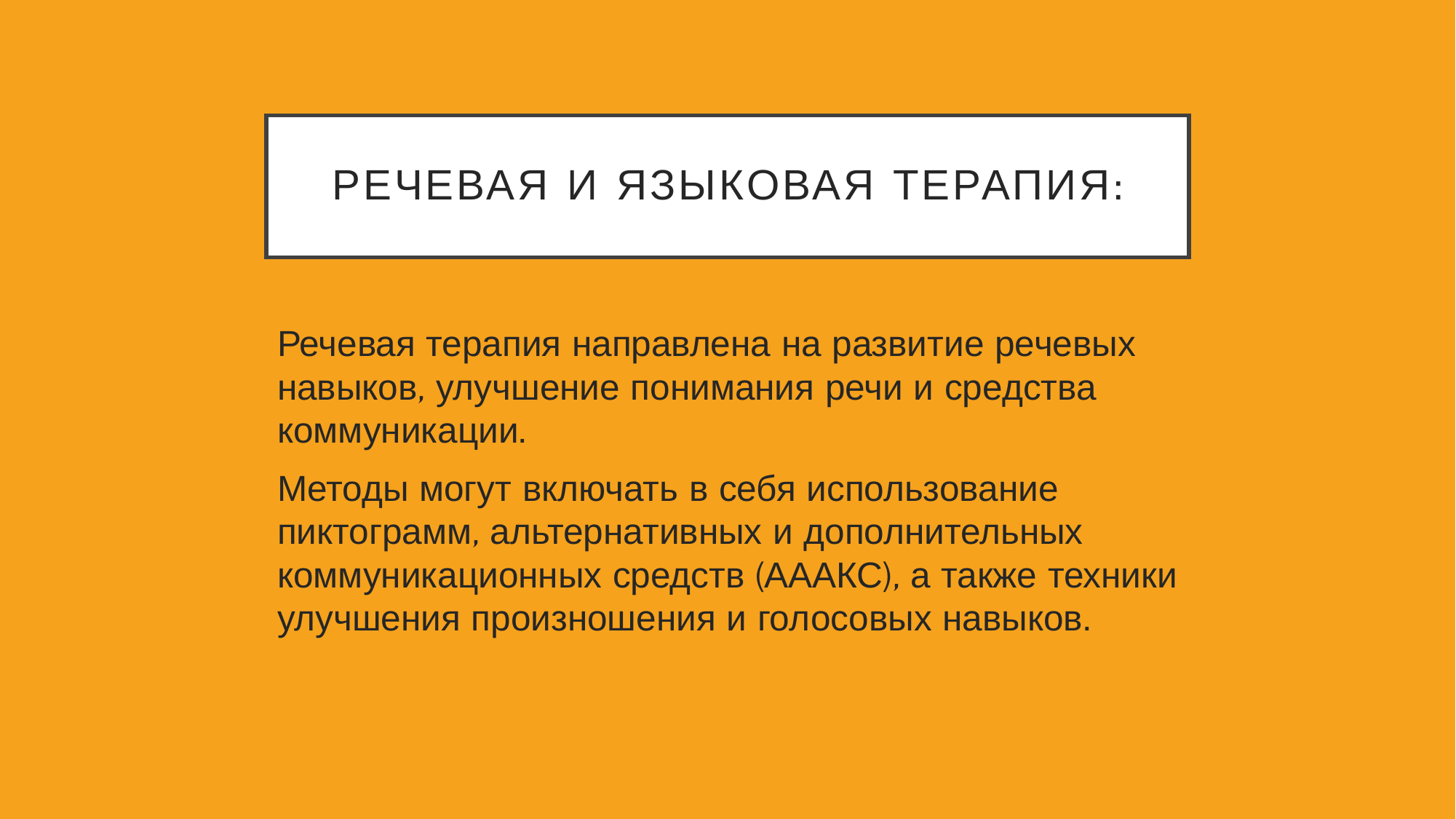

# Речевая и языковая терапия:
Речевая терапия направлена на развитие речевых навыков, улучшение понимания речи и средства коммуникации.
Методы могут включать в себя использование пиктограмм, альтернативных и дополнительных коммуникационных средств (АААКС), а также техники улучшения произношения и голосовых навыков.